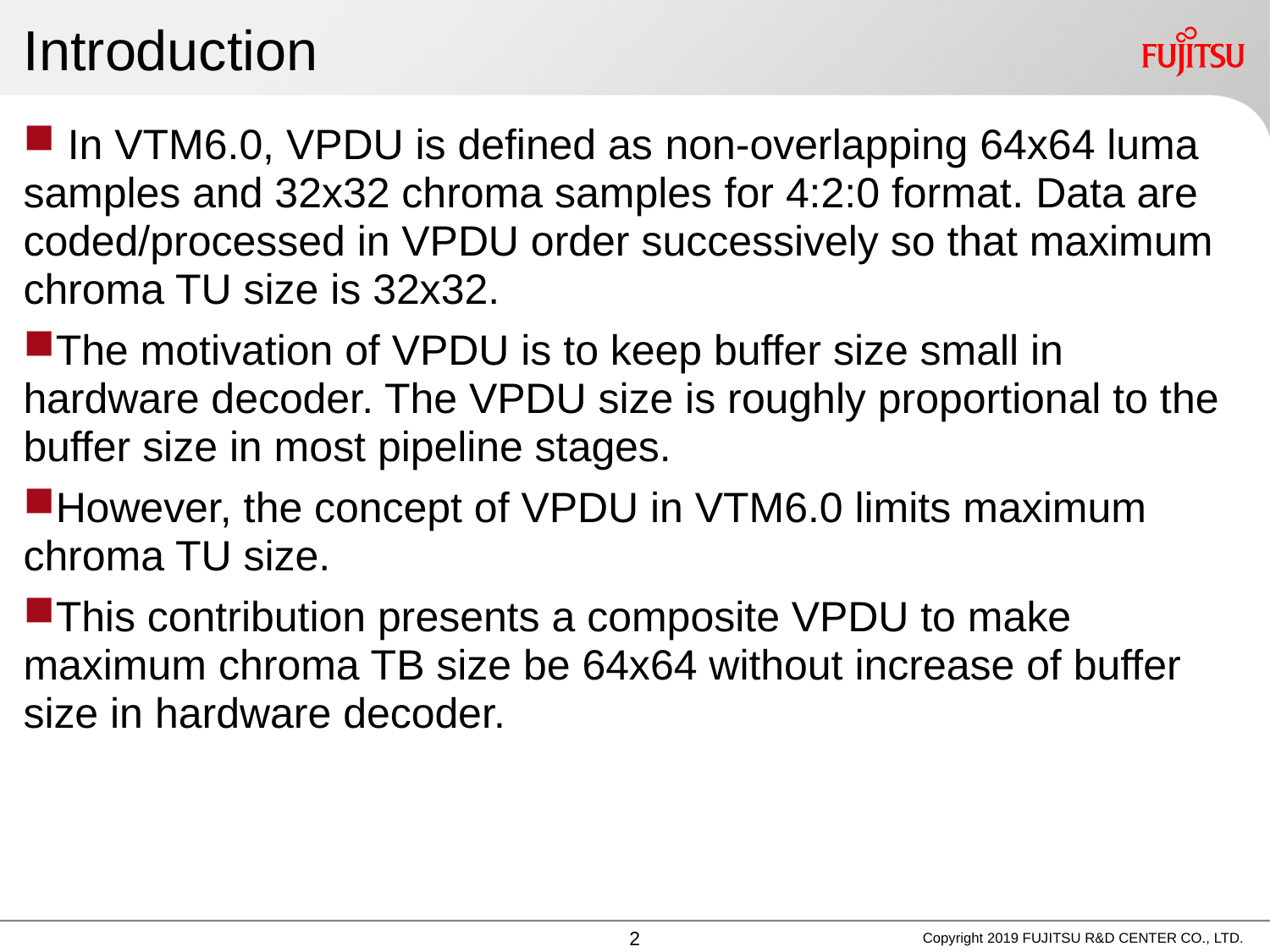

# Introduction
 In VTM6.0, VPDU is defined as non-overlapping 64x64 luma samples and 32x32 chroma samples for 4:2:0 format. Data are coded/processed in VPDU order successively so that maximum chroma TU size is 32x32.
The motivation of VPDU is to keep buffer size small in hardware decoder. The VPDU size is roughly proportional to the buffer size in most pipeline stages.
However, the concept of VPDU in VTM6.0 limits maximum chroma TU size.
This contribution presents a composite VPDU to make maximum chroma TB size be 64x64 without increase of buffer size in hardware decoder.

2
Copyright 2019 FUJITSU R&D CENTER CO., LTD.